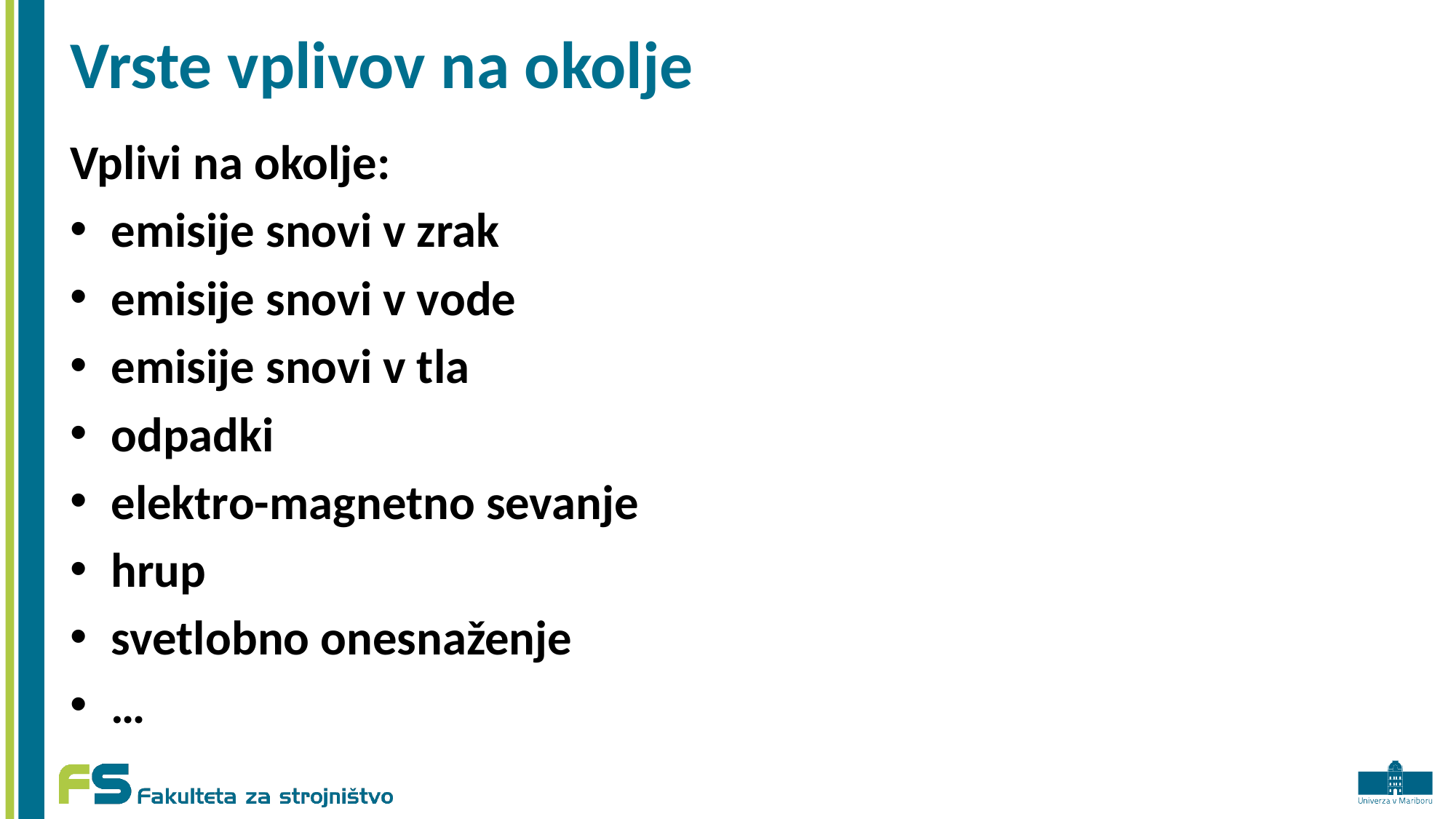

# Vrste vplivov na okolje
Vplivi na okolje:
emisije snovi v zrak
emisije snovi v vode
emisije snovi v tla
odpadki
elektro-magnetno sevanje
hrup
svetlobno onesnaženje
…